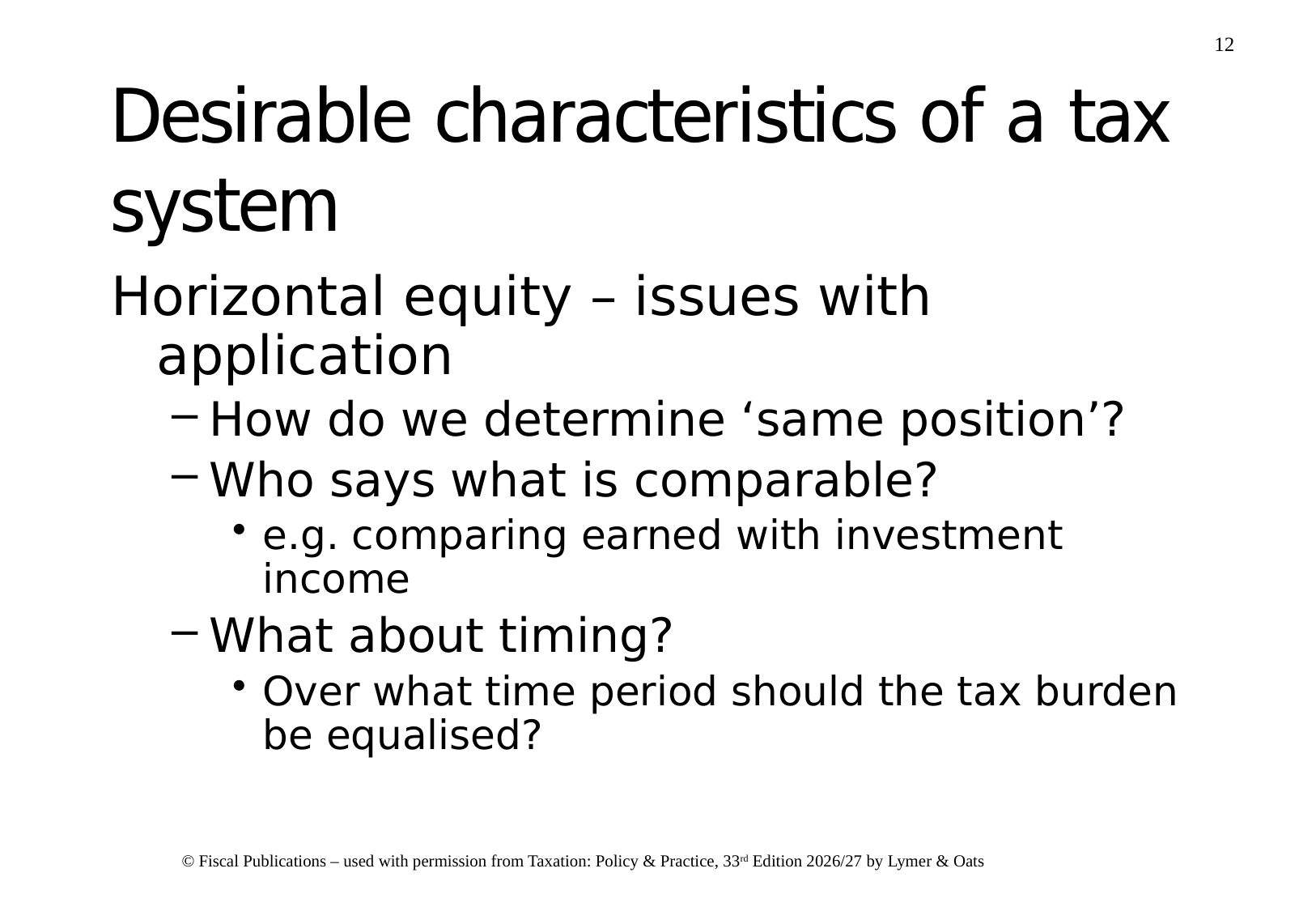

# Desirable characteristics of a tax system
Horizontal equity – issues with application
How do we determine ‘same position’?
Who says what is comparable?
e.g. comparing earned with investment income
What about timing?
Over what time period should the tax burden be equalised?